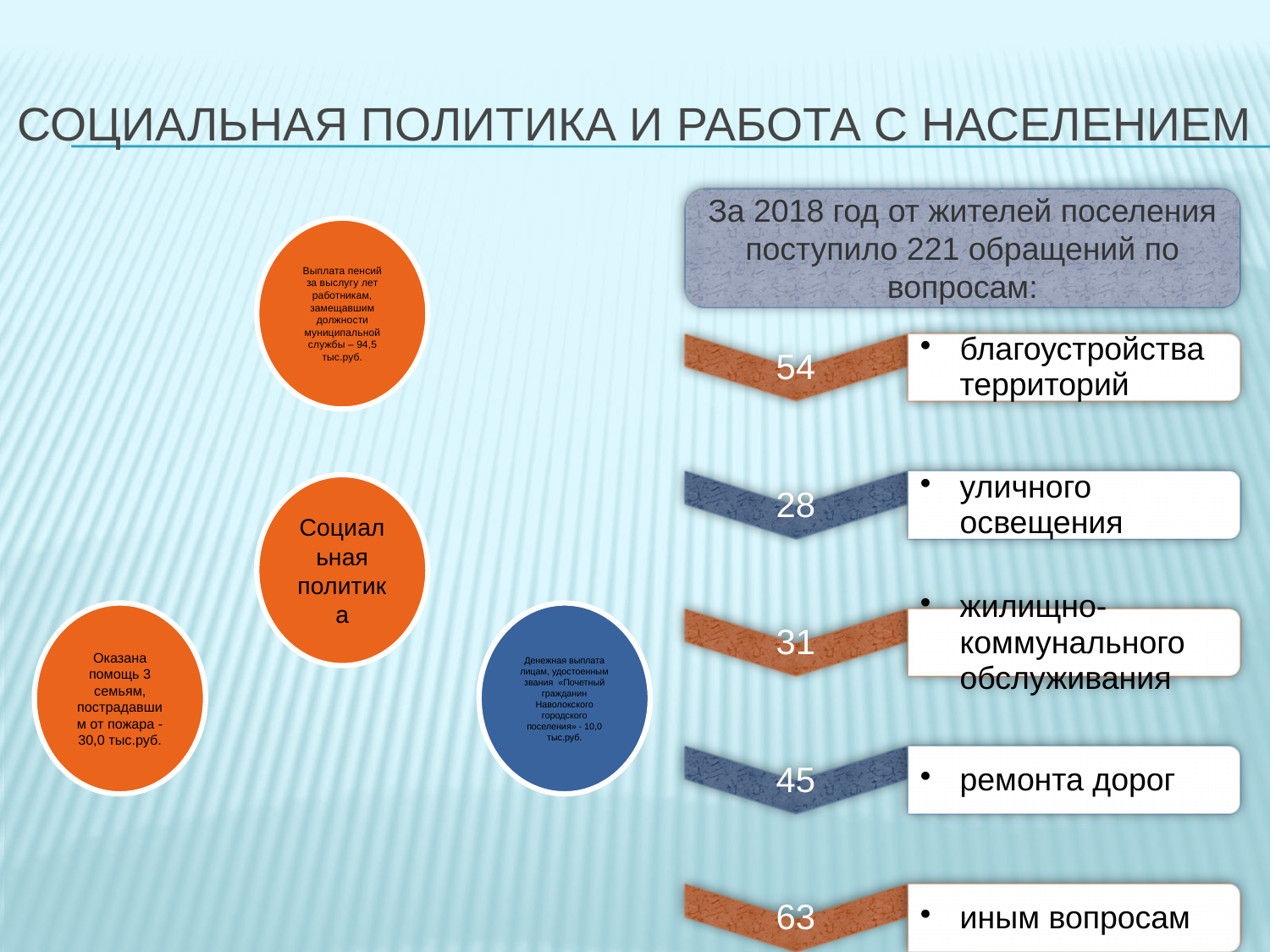

# Социальная политика и работа с населением
За 2018 год от жителей поселения поступило 221 обращений по вопросам:
Выплата пенсий за выслугу лет работникам, замещавшим должности муниципальной службы – 94,5 тыс.руб.
Денежная выплата лицам, удостоенным звания  «Почетный гражданин Наволокского городского поселения» - 10,0 тыс.руб.
Социальная политика
Оказана помощь 3 семьям, пострадавшим от пожара - 30,0 тыс.руб.
54
28
уличного освещения
31
жилищно-коммунального обслуживания
45
63
благоустройства территорий
ремонта дорог
иным вопросам